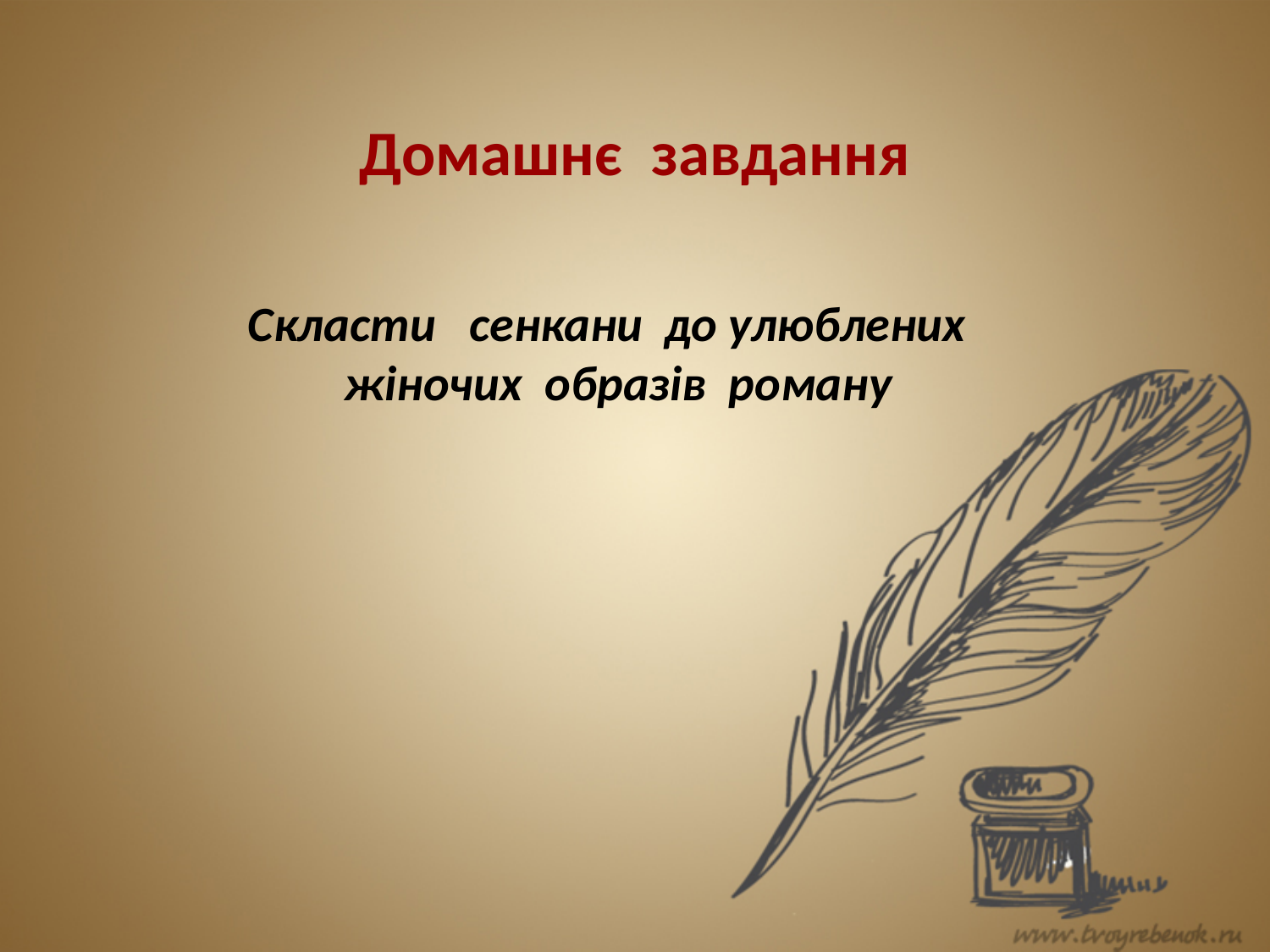

Домашнє  завдання
Скласти   сенкани  до улюблених
жіночих  образів  роману